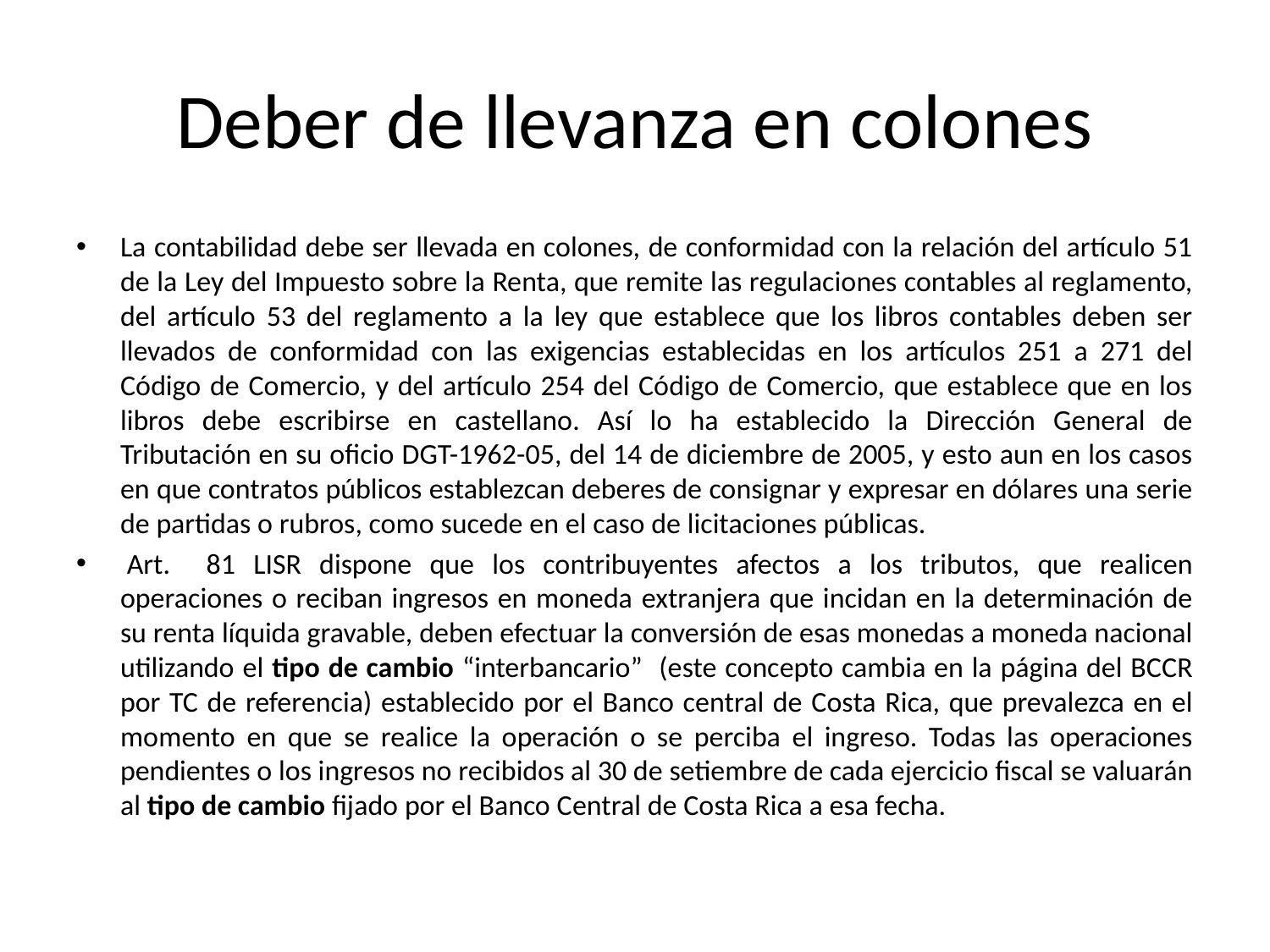

# Deber de llevanza en colones
La contabilidad debe ser llevada en colones, de conformidad con la relación del artículo 51 de la Ley del Impuesto sobre la Renta, que remite las regulaciones contables al reglamento, del artículo 53 del reglamento a la ley que establece que los libros contables deben ser llevados de conformidad con las exigencias establecidas en los artículos 251 a 271 del Código de Comercio, y del artículo 254 del Código de Comercio, que establece que en los libros debe escribirse en castellano. Así lo ha establecido la Dirección General de Tributación en su oficio DGT-1962-05, del 14 de diciembre de 2005, y esto aun en los casos en que contratos públicos establezcan deberes de consignar y expresar en dólares una serie de partidas o rubros, como sucede en el caso de licitaciones públicas.
 Art.  81 LISR dispone que los contribuyentes afectos a los tributos, que realicen operaciones o reciban ingresos en moneda extranjera que incidan en la determinación de su renta líquida gravable, deben efectuar la conversión de esas monedas a moneda nacional utilizando el tipo de cambio “interbancario”  (este concepto cambia en la página del BCCR por TC de referencia) establecido por el Banco central de Costa Rica, que prevalezca en el momento en que se realice la operación o se perciba el ingreso. Todas las operaciones pendientes o los ingresos no recibidos al 30 de setiembre de cada ejercicio fiscal se valuarán al tipo de cambio fijado por el Banco Central de Costa Rica a esa fecha.